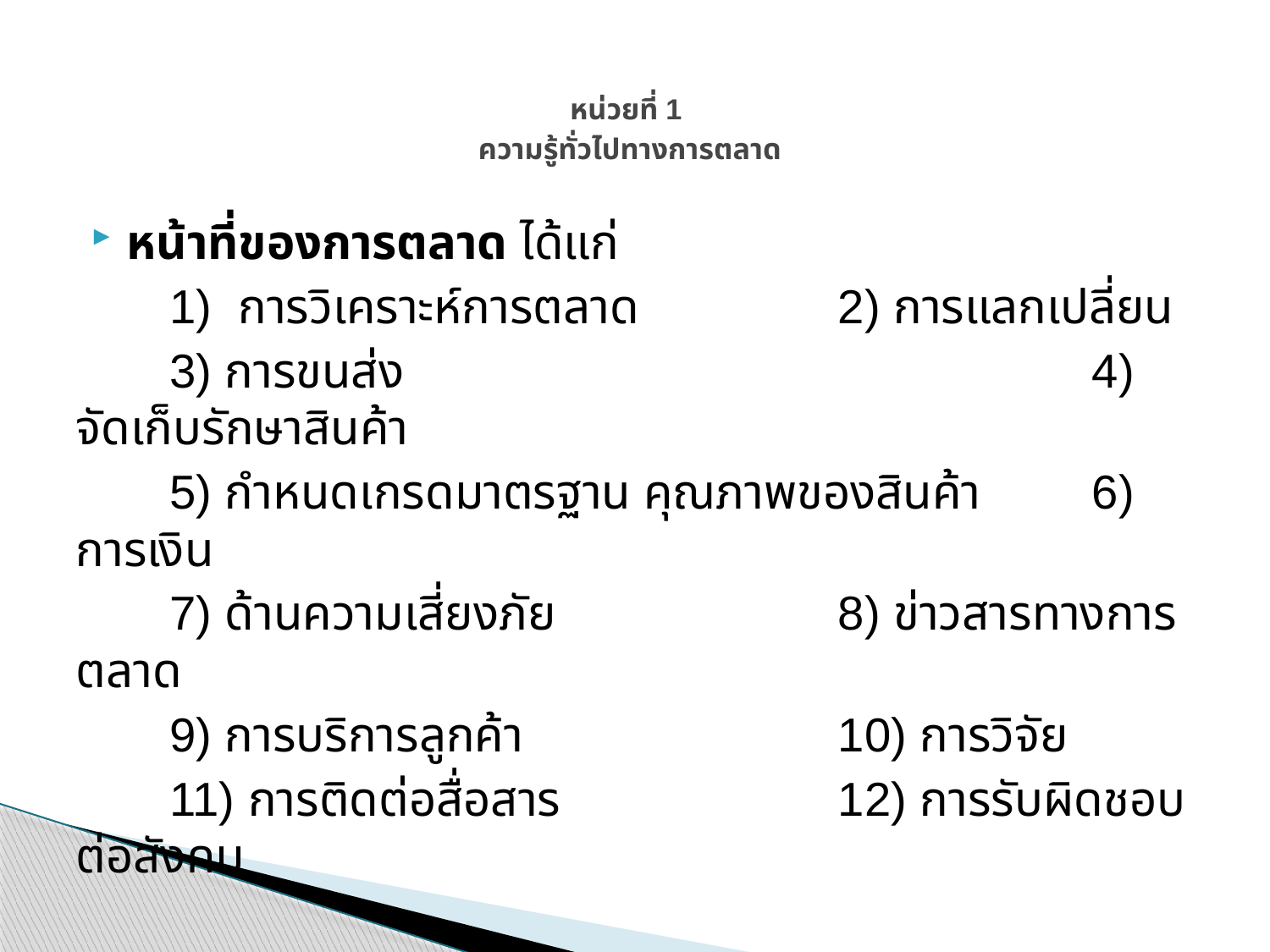

# หน่วยที่ 1 ความรู้ทั่วไปทางการตลาด
หน้าที่ของการตลาด ได้แก่
       1)  การวิเคราะห์การตลาด 		2) การแลกเปลี่ยน
       3) การขนส่ง                                    		4) จัดเก็บรักษาสินค้า
       5) กำหนดเกรดมาตรฐาน คุณภาพของสินค้า 	6) การเงิน
       7) ด้านความเสี่ยงภัย 			8) ข่าวสารทางการตลาด
       9) การบริการลูกค้า 			10) การวิจัย
       11) การติดต่อสื่อสาร			12) การรับผิดชอบต่อสังคม